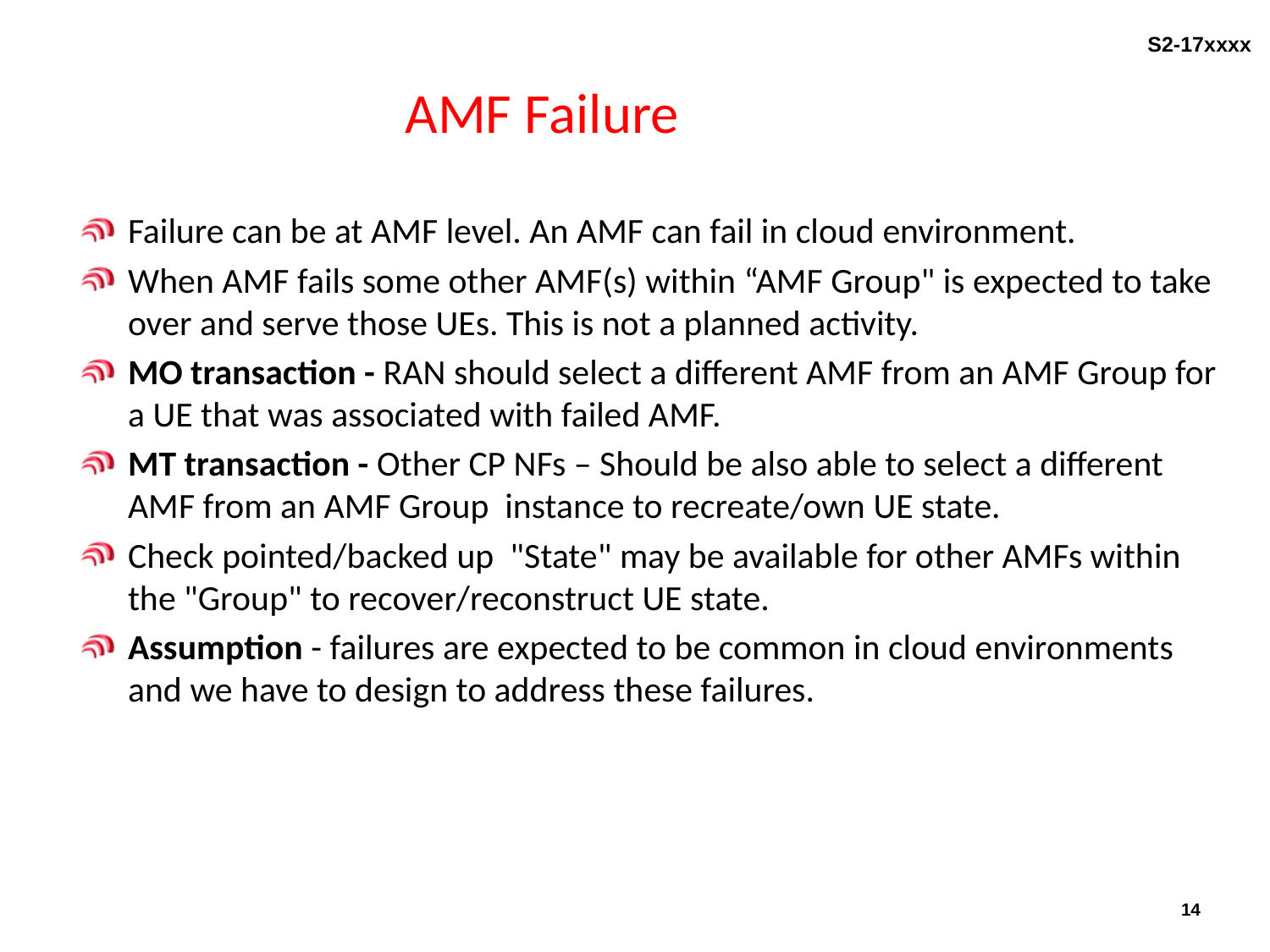

# AMF Failure
Failure can be at AMF level. An AMF can fail in cloud environment.
When AMF fails some other AMF(s) within “AMF Group" is expected to take over and serve those UEs. This is not a planned activity.
MO transaction - RAN should select a different AMF from an AMF Group for a UE that was associated with failed AMF.
MT transaction - Other CP NFs – Should be also able to select a different AMF from an AMF Group  instance to recreate/own UE state.
Check pointed/backed up  "State" may be available for other AMFs within the "Group" to recover/reconstruct UE state.
Assumption - failures are expected to be common in cloud environments and we have to design to address these failures.